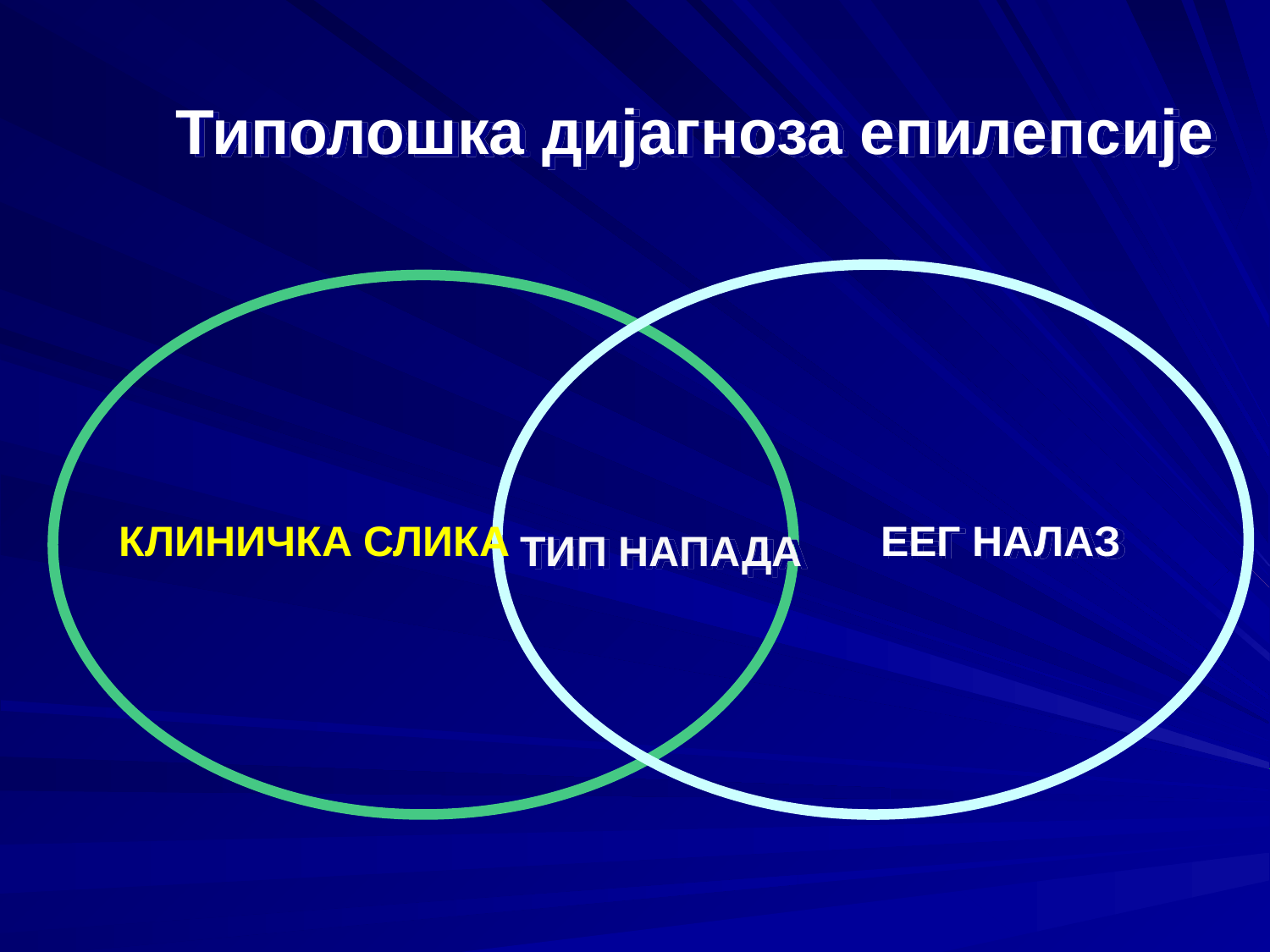

Типолошка дијагноза епилепсије

КЛИНИЧКА СЛИКА
ЕЕГ НАЛАЗ
ТИП НАПАДА